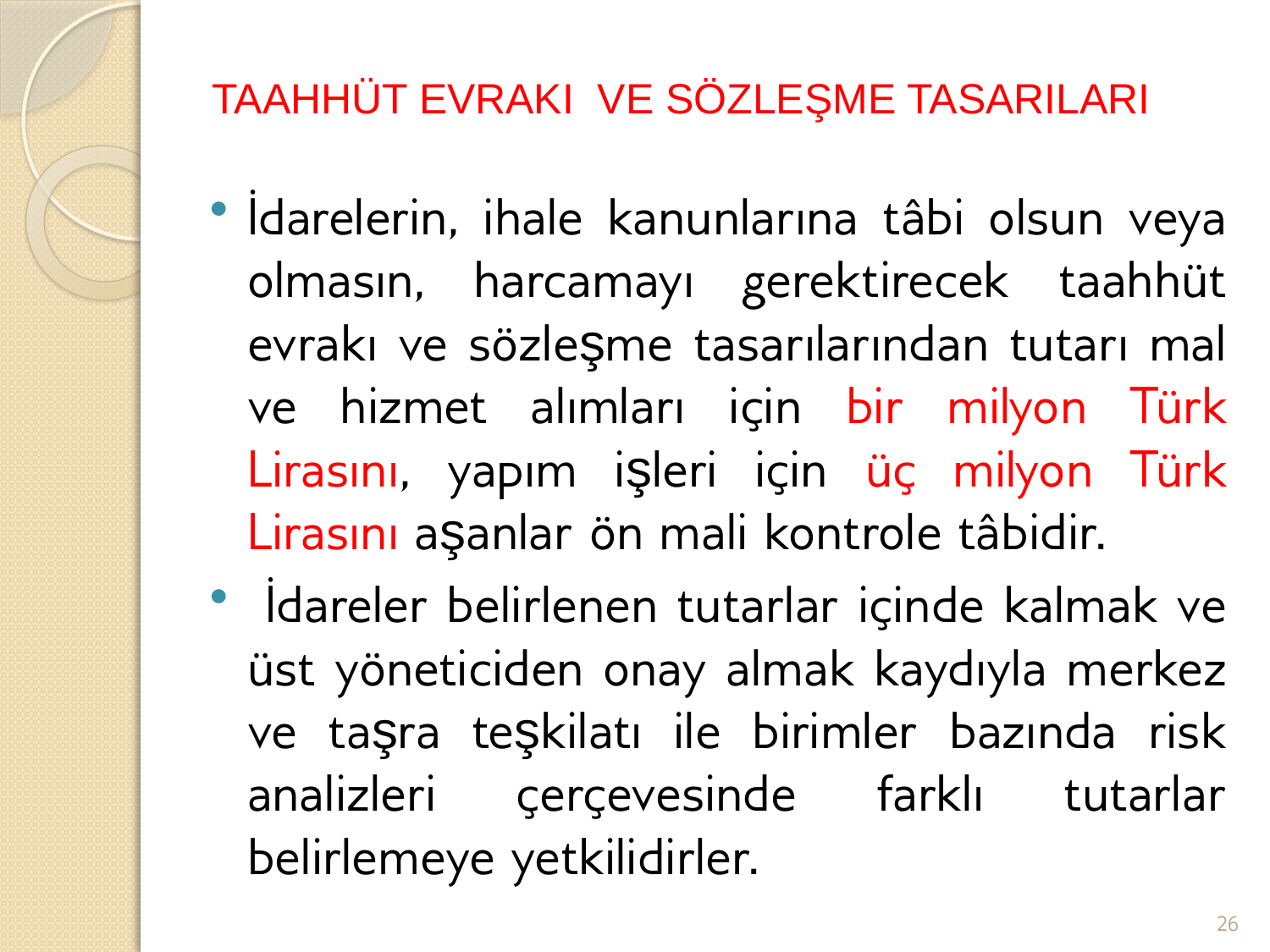

# TAAHHÜT EVRAKI  VE SÖZLEŞME TASARILARI
İdarelerin, ihale kanunlarına tâbi olsun veya olmasın, harcamayı gerektirecek taahhüt evrakı ve sözleşme tasarılarından tutarı mal ve hizmet alımları için bir milyon Türk Lirasını, yapım işleri için üç milyon Türk Lirasını aşanlar ön mali kontrole tâbidir.
 İdareler belirlenen tutarlar içinde kalmak ve üst yöneticiden onay almak kaydıyla merkez ve taşra teşkilatı ile birimler bazında risk analizleri çerçevesinde farklı tutarlar belirlemeye yetkilidirler.
26